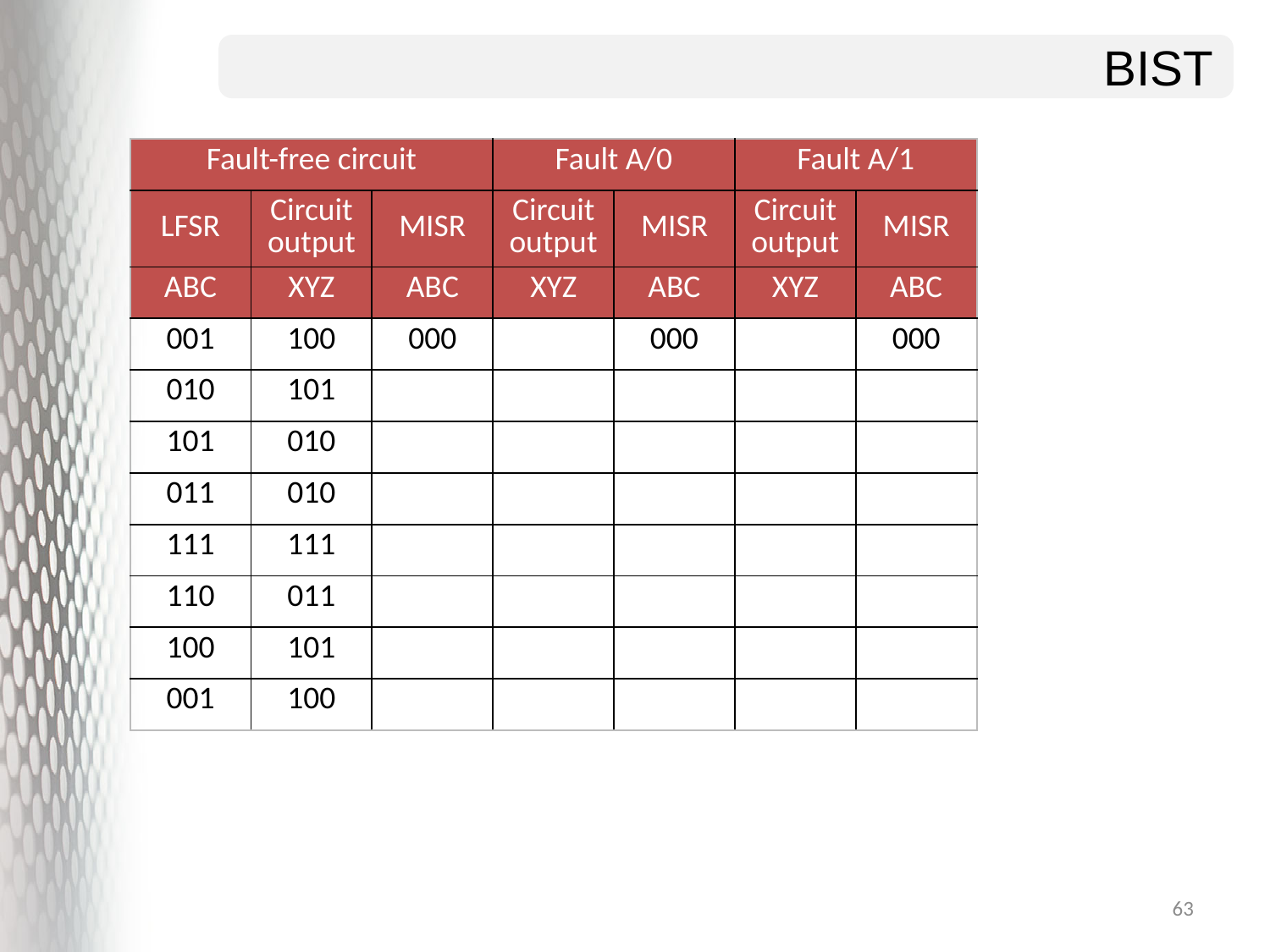

# BIST
| Fault-free circuit |  |  | Fault A/0 |  | Fault A/1 |  |
| --- | --- | --- | --- | --- | --- | --- |
| LFSR | Circuit output | MISR | Circuit output | MISR | Circuit output | MISR |
| ABC | XYZ | ABC | XYZ | ABC | XYZ | ABC |
| 001 | 100 | 000 |  | 000 |  | 000 |
| 010 | 101 |  |  |  |  |  |
| 101 | 010 |  |  |  |  |  |
| 011 | 010 |  |  |  |  |  |
| 111 | 111 |  |  |  |  |  |
| 110 | 011 |  |  |  |  |  |
| 100 | 101 |  |  |  |  |  |
| 001 | 100 |  |  |  |  |  |
63